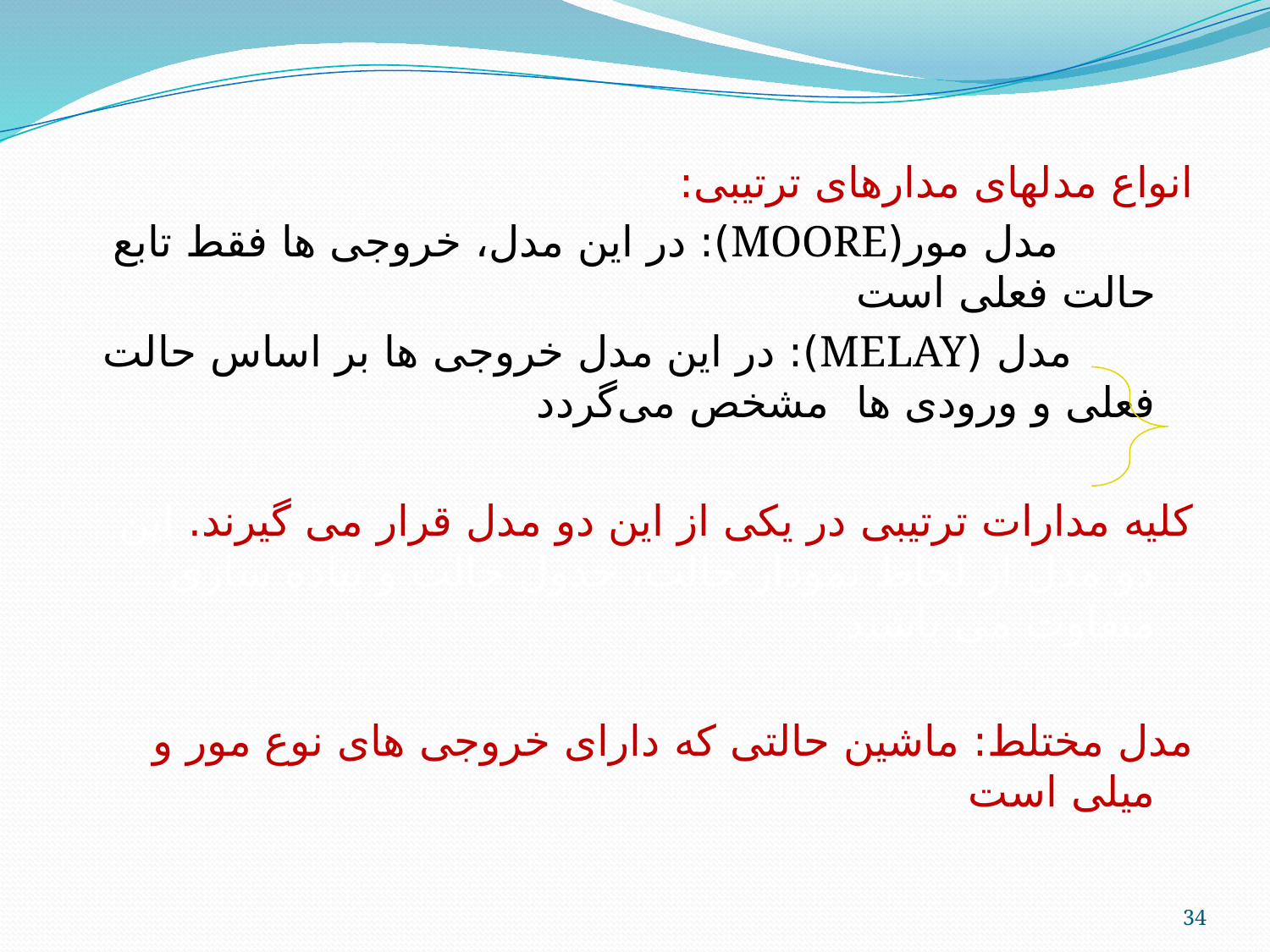

انواع مدلهای مدارهای ترتیبی:
          مدل مور(MOORE): در این مدل، خروجی ها فقط تابع حالت فعلی است
         مدل (MELAY): در این مدل خروجی ها بر اساس حالت فعلی و ورودی ها  مشخص می‌گردد

کلیه مدارات ترتیبی در یکی از اين دو مدل قرار می گیرند. این دو مدل از لحاظ نمودار حالت، جدول حالت و پیاده سازی متفاوت می باشند.

مدل مختلط: ماشین حالتی که دارای خروجی های نوع مور و میلی است

34